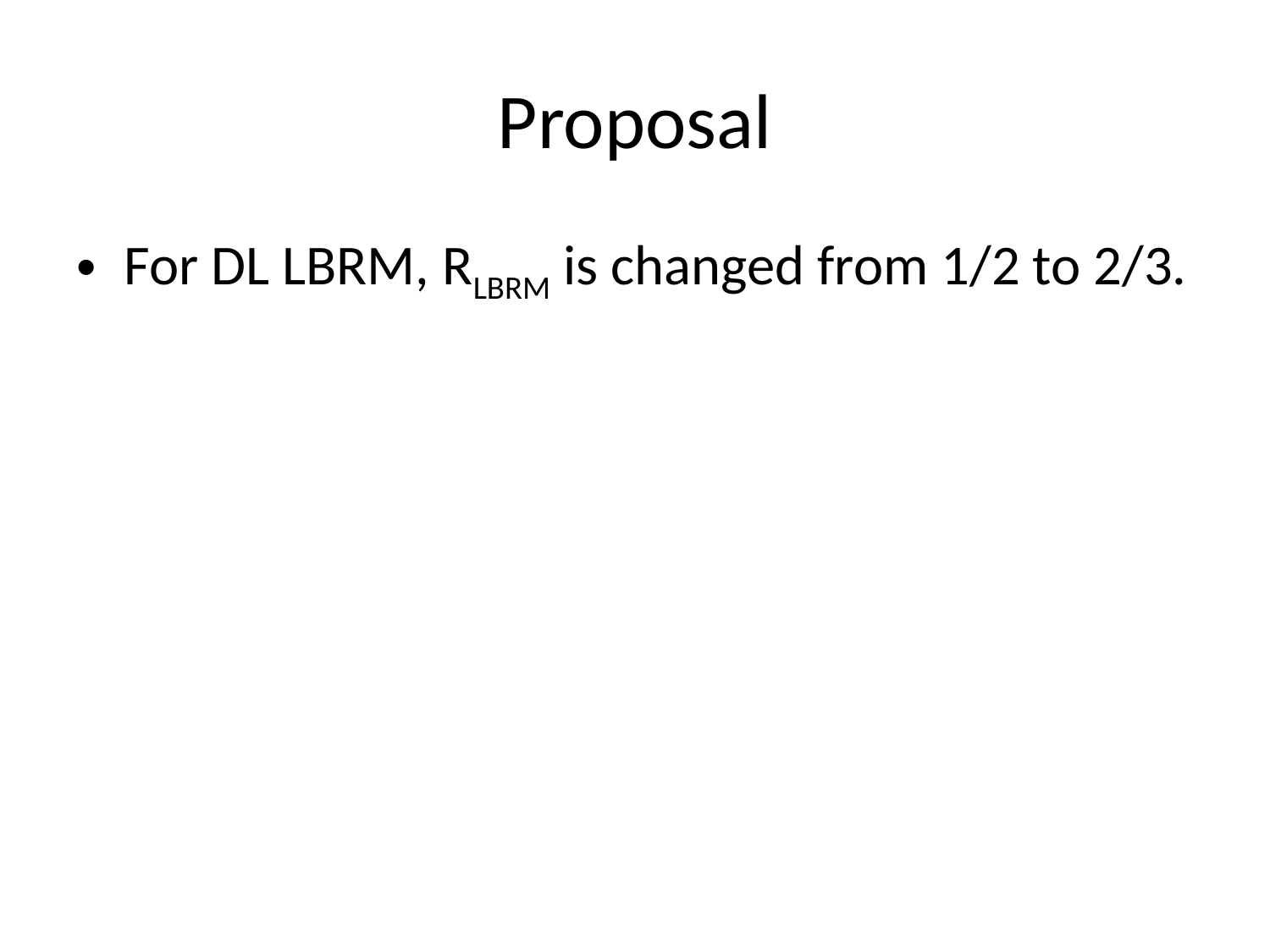

# Proposal
For DL LBRM, RLBRM is changed from 1/2 to 2/3.